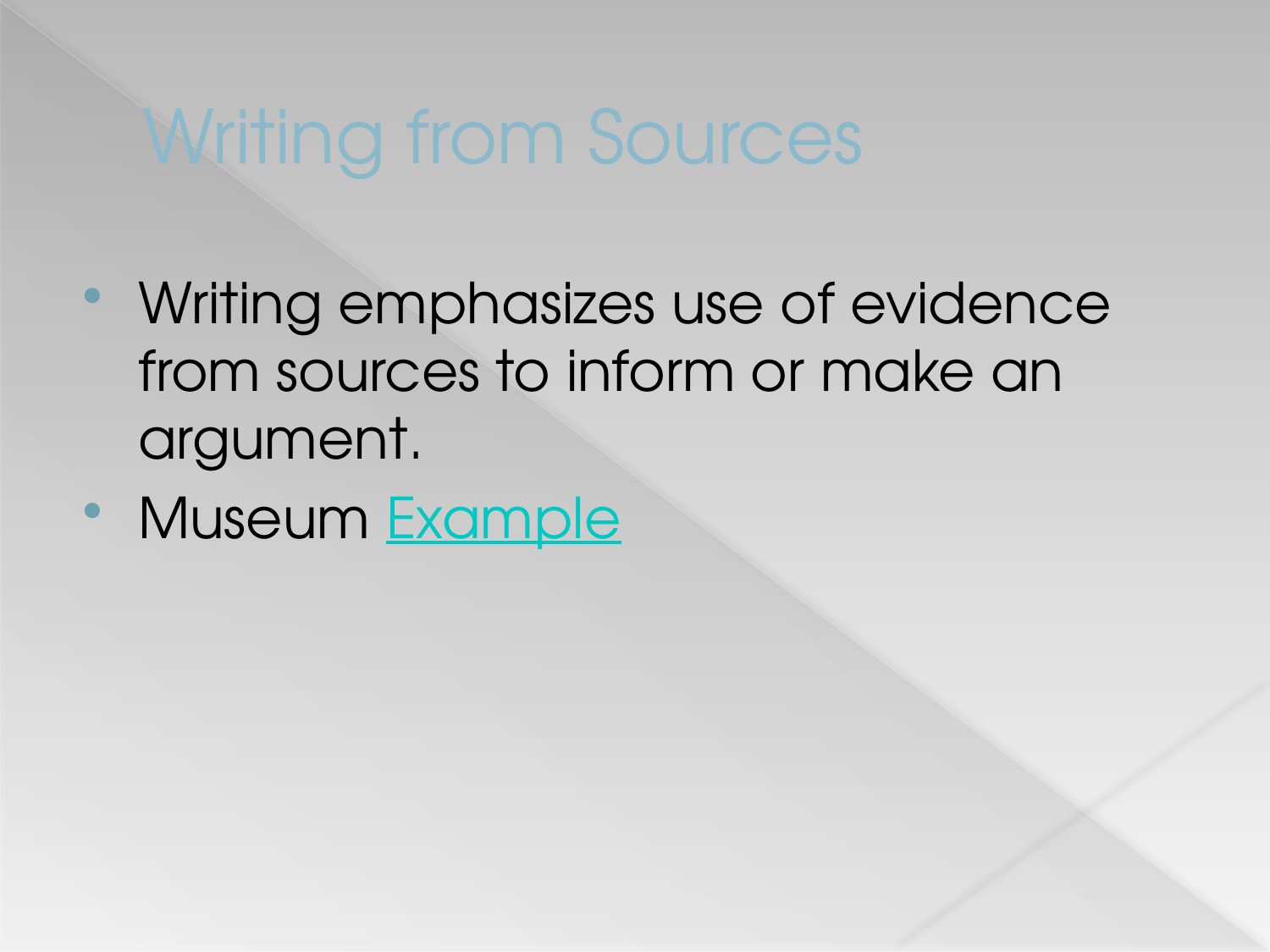

# Writing from Sources
Writing emphasizes use of evidence from sources to inform or make an argument.
Museum Example